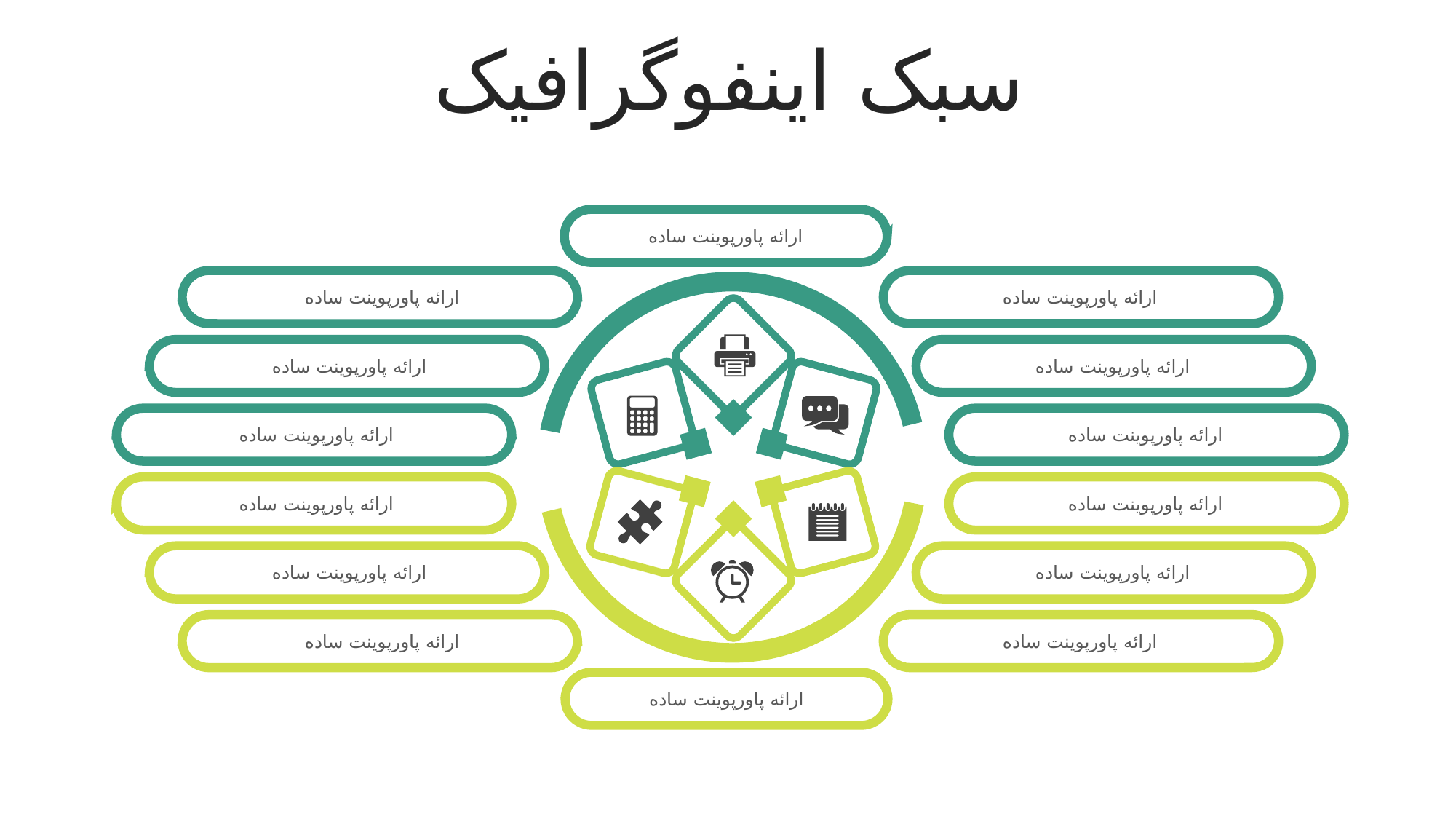

سبک اینفوگرافیک

ارائه پاورپوینت ساده

ارائه پاورپوینت ساده
ارائه پاورپوینت ساده

ارائه پاورپوینت ساده
ارائه پاورپوینت ساده

ارائه پاورپوینت ساده
ارائه پاورپوینت ساده

ارائه پاورپوینت ساده
ارائه پاورپوینت ساده

ارائه پاورپوینت ساده
ارائه پاورپوینت ساده

ارائه پاورپوینت ساده
ارائه پاورپوینت ساده

ارائه پاورپوینت ساده